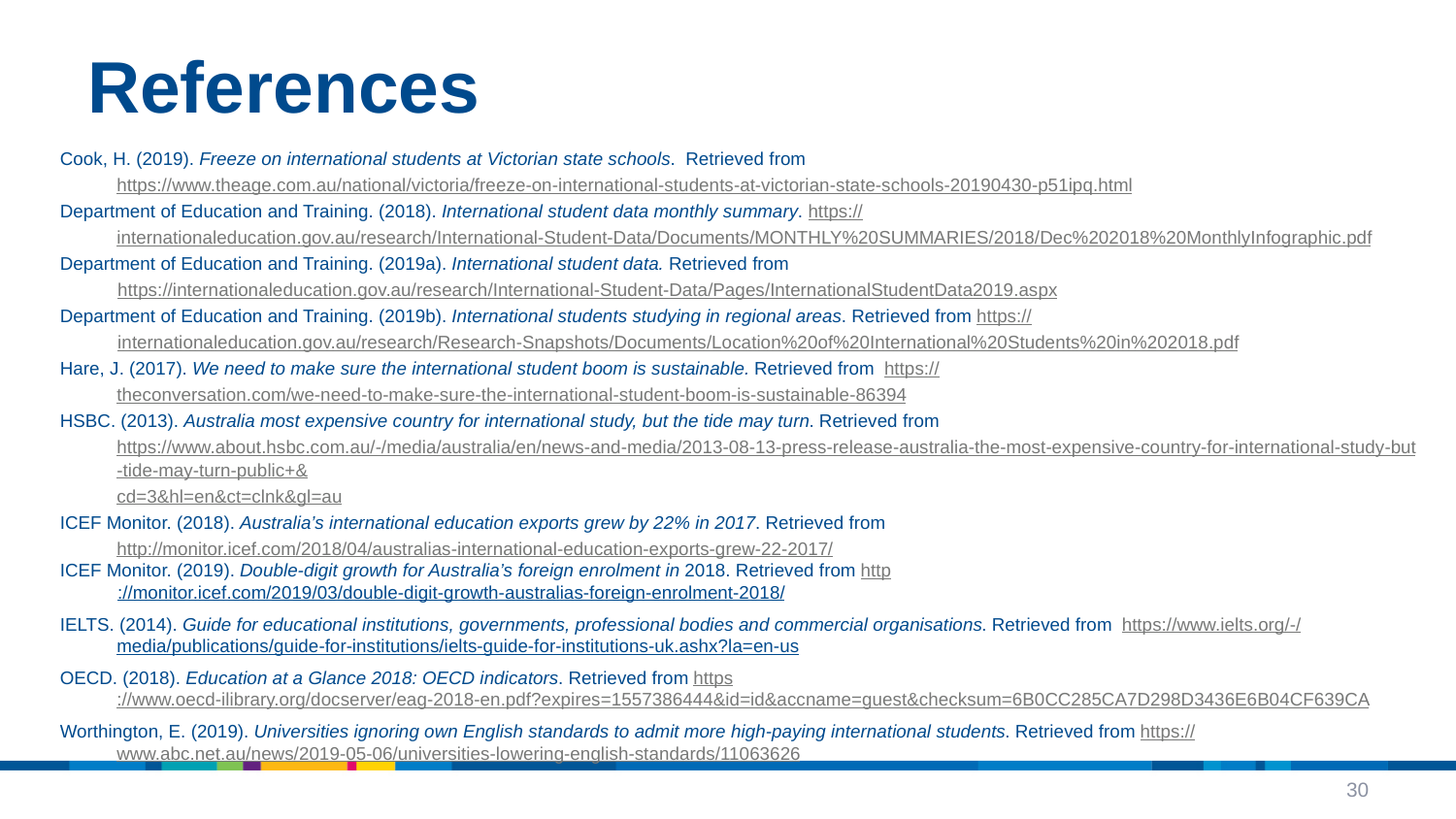

# References
Cook, H. (2019). Freeze on international students at Victorian state schools.  Retrieved from
https://www.theage.com.au/national/victoria/freeze-on-international-students-at-victorian-state-schools-20190430-p51ipq.html
Department of Education and Training. (2018). International student data monthly summary. https://internationaleducation.gov.au/research/International-Student-Data/Documents/MONTHLY%20SUMMARIES/2018/Dec%202018%20MonthlyInfographic.pdf
Department of Education and Training. (2019a). International student data. Retrieved from  https://internationaleducation.gov.au/research/International-Student-Data/Pages/InternationalStudentData2019.aspx
Department of Education and Training. (2019b). International students studying in regional areas. Retrieved from https://internationaleducation.gov.au/research/Research-Snapshots/Documents/Location%20of%20International%20Students%20in%202018.pdf
Hare, J. (2017). We need to make sure the international student boom is sustainable. Retrieved from  https://theconversation.com/we-need-to-make-sure-the-international-student-boom-is-sustainable-86394
HSBC. (2013). Australia most expensive country for international study, but the tide may turn. Retrieved from https://www.about.hsbc.com.au/-/media/australia/en/news-and-media/2013-08-13-press-release-australia-the-most-expensive-country-for-international-study-but-tide-may-turn-public+&cd=3&hl=en&ct=clnk&gl=au
ICEF Monitor. (2018). Australia’s international education exports grew by 22% in 2017. Retrieved from http://monitor.icef.com/2018/04/australias-international-education-exports-grew-22-2017/
ICEF Monitor. (2019). Double-digit growth for Australia’s foreign enrolment in 2018. Retrieved from http://monitor.icef.com/2019/03/double-digit-growth-australias-foreign-enrolment-2018/
IELTS. (2014). Guide for educational institutions, governments, professional bodies and commercial organisations. Retrieved from  https://www.ielts.org/-/media/publications/guide-for-institutions/ielts-guide-for-institutions-uk.ashx?la=en-us
OECD. (2018). Education at a Glance 2018: OECD indicators. Retrieved from https://www.oecd-ilibrary.org/docserver/eag-2018-en.pdf?expires=1557386444&id=id&accname=guest&checksum=6B0CC285CA7D298D3436E6B04CF639CA
Worthington, E. (2019). Universities ignoring own English standards to admit more high-paying international students. Retrieved from https://www.abc.net.au/news/2019-05-06/universities-lowering-english-standards/11063626

30